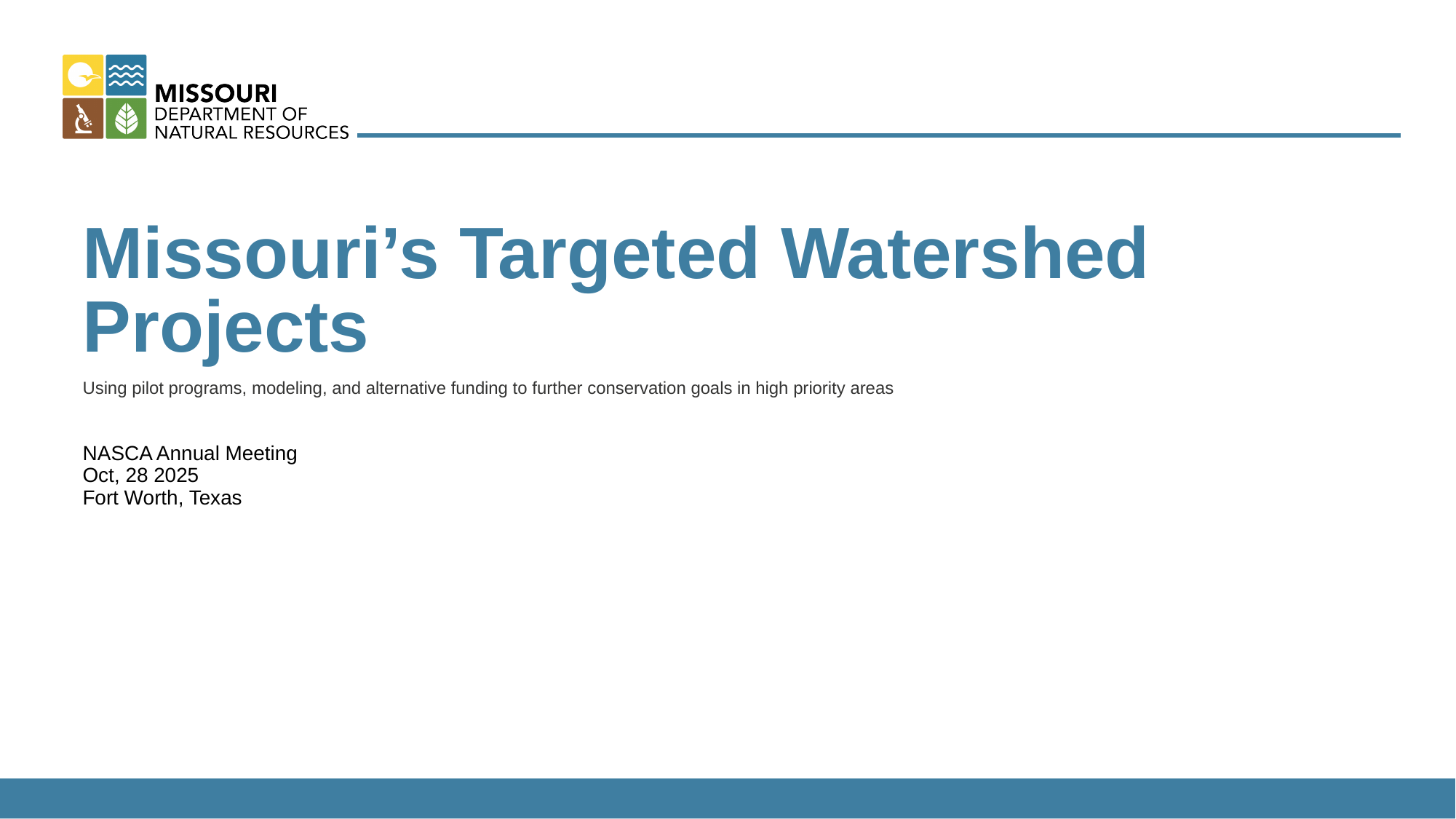

# Missouri’s Targeted Watershed Projects
Using pilot programs, modeling, and alternative funding to further conservation goals in high priority areas

NASCA Annual Meeting
Oct, 28 2025
Fort Worth, Texas